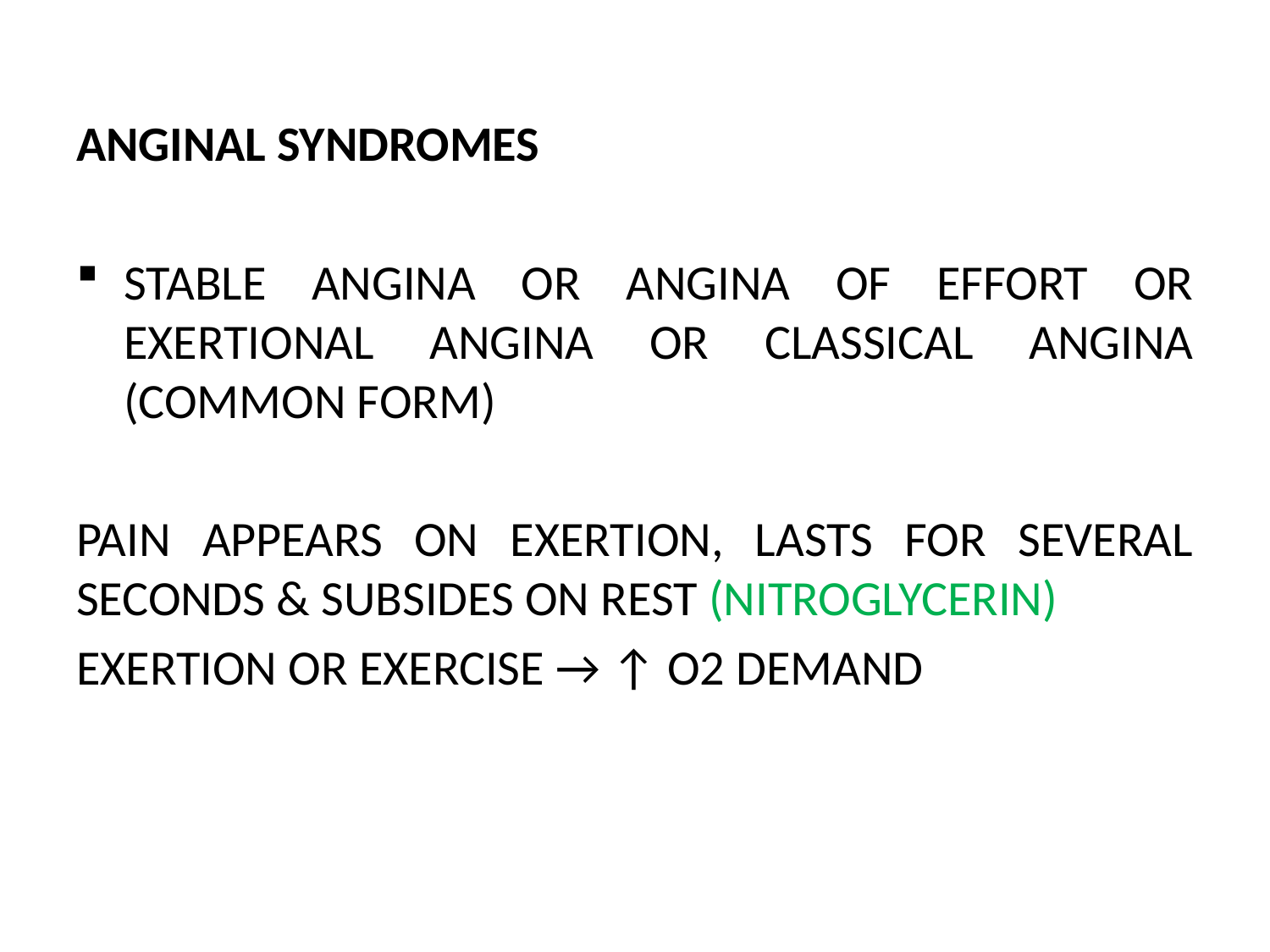

ANGINAL SYNDROMES

STABLE ANGINA OR ANGINA OF EFFORT OR EXERTIONAL ANGINA OR CLASSICAL ANGINA (COMMON FORM)

PAIN APPEARS ON EXERTION, LASTS FOR SEVERAL SECONDS & SUBSIDES ON REST (NITROGLYCERIN)
EXERTION OR EXERCISE → ↑ O2 DEMAND